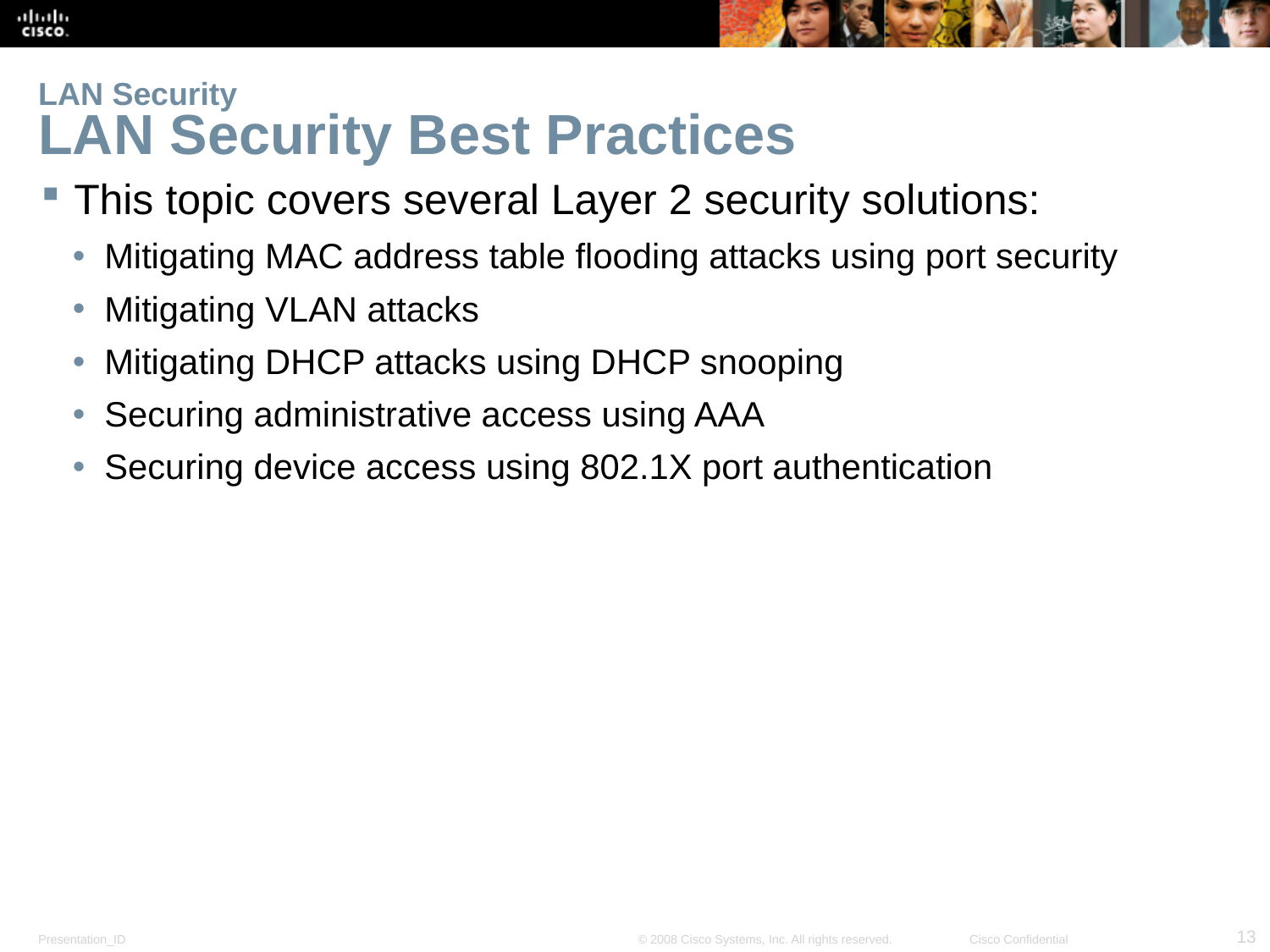

# LAN Security LAN Security Best Practices
This topic covers several Layer 2 security solutions:
Mitigating MAC address table flooding attacks using port security
Mitigating VLAN attacks
Mitigating DHCP attacks using DHCP snooping
Securing administrative access using AAA
Securing device access using 802.1X port authentication